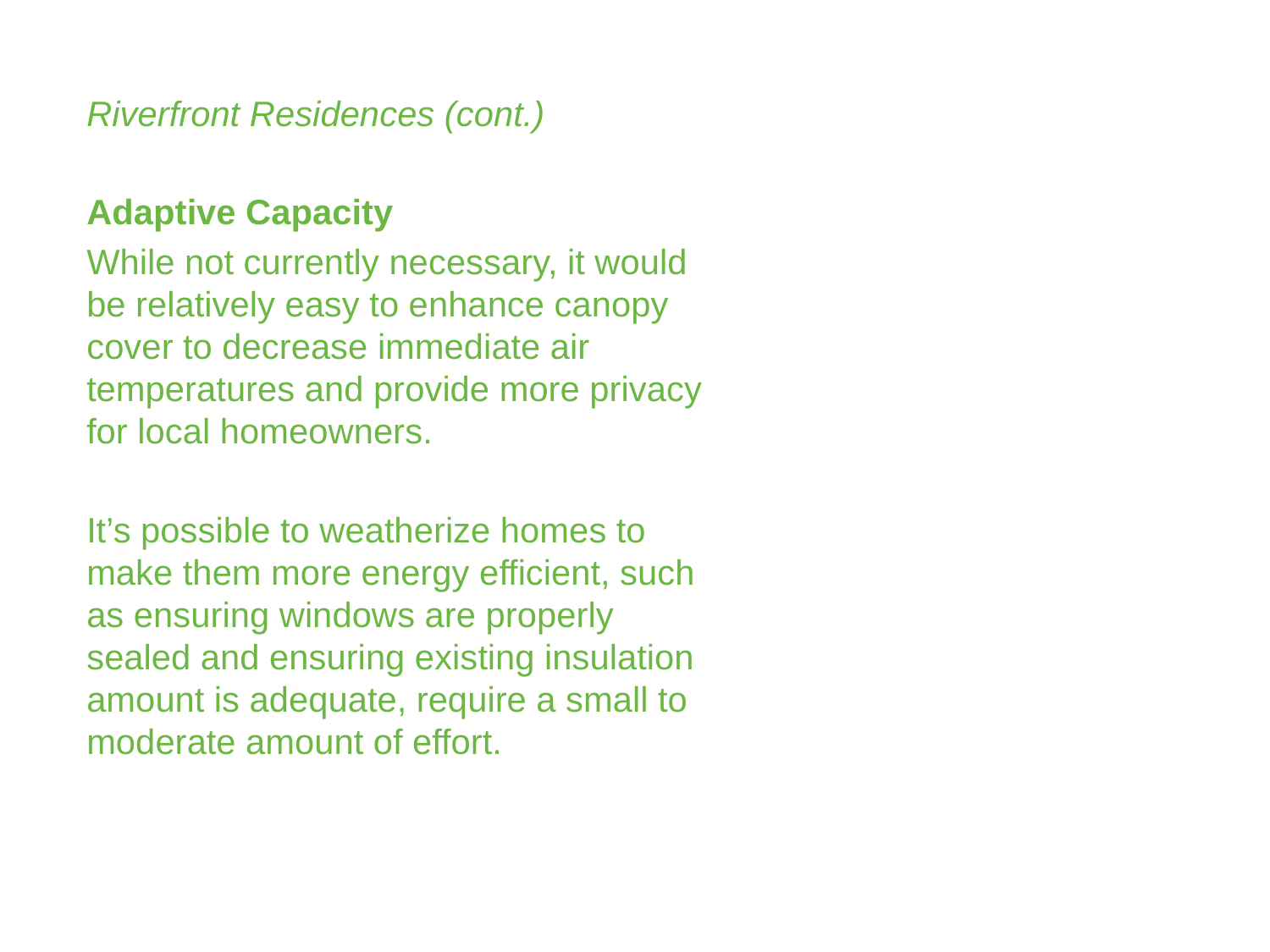

Riverfront Residences (cont.)

Adaptive Capacity
While not currently necessary, it would be relatively easy to enhance canopy cover to decrease immediate air temperatures and provide more privacy for local homeowners.

It’s possible to weatherize homes to make them more energy efficient, such as ensuring windows are properly sealed and ensuring existing insulation amount is adequate, require a small to moderate amount of effort.